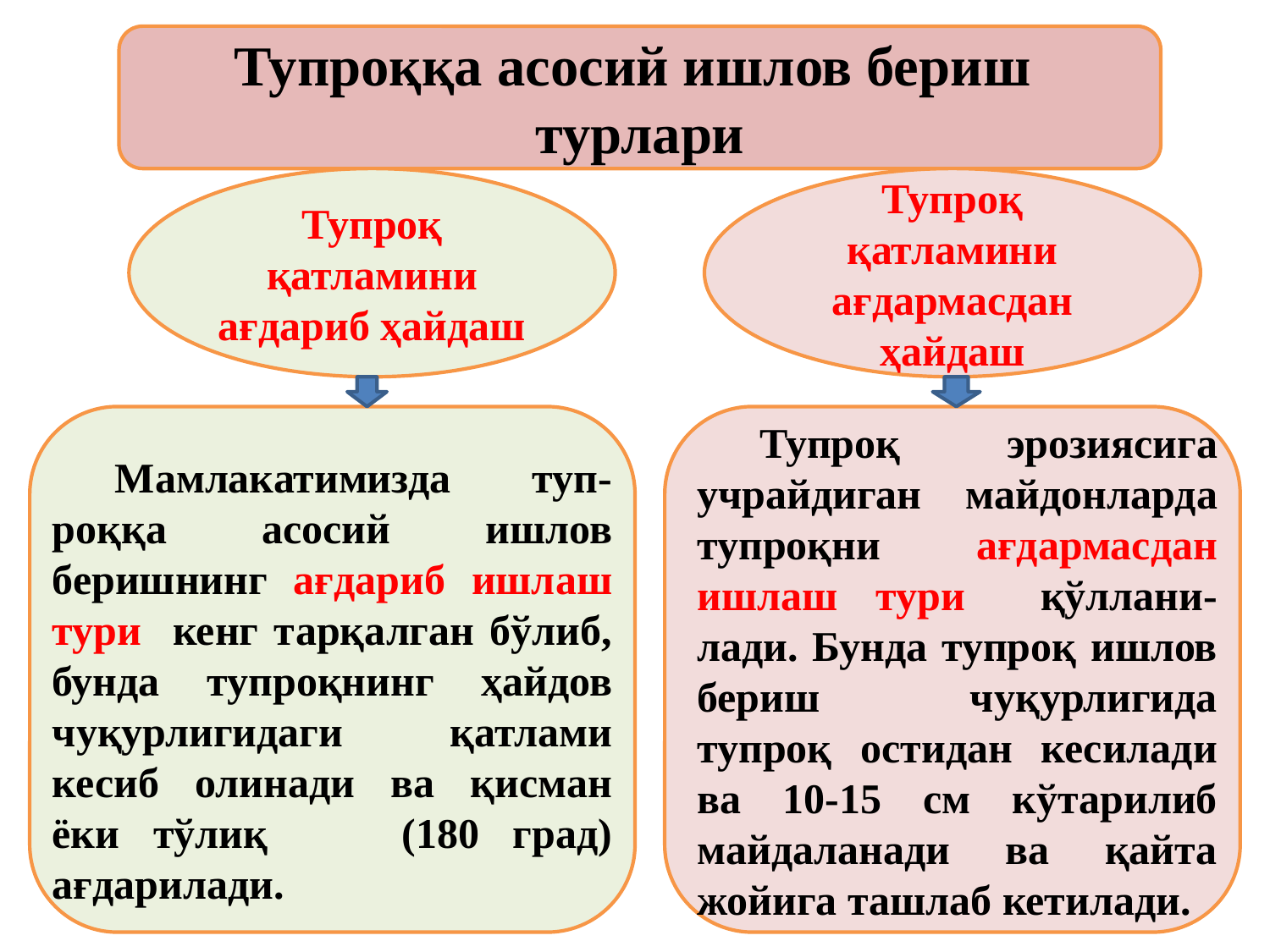

Тупроққа асосий ишлов бериш  турлари
Тупроқ қатламини ағдариб ҳайдаш
Тупроқ қатламини ағдармасдан ҳайдаш

Тупроқ эрозиясига учрайдиган майдонларда тупроқни ағдармасдан ишлаш тури  қўллани-лади. Бунда тупроқ ишлов бериш чуқурлигида тупроқ остидан кесилади ва 10-15 см кўтарилиб майдаланади ва қайта жойига ташлаб кетилади.
Мамлакатимизда туп-роққа асосий ишлов беришнинг ағдариб ишлаш тури  кенг тарқалган бўлиб, бунда тупроқнинг ҳайдов чуқурлигидаги қатлами кесиб олинади ва қисман ёки тўлиқ    (180 град) ағдарилади.